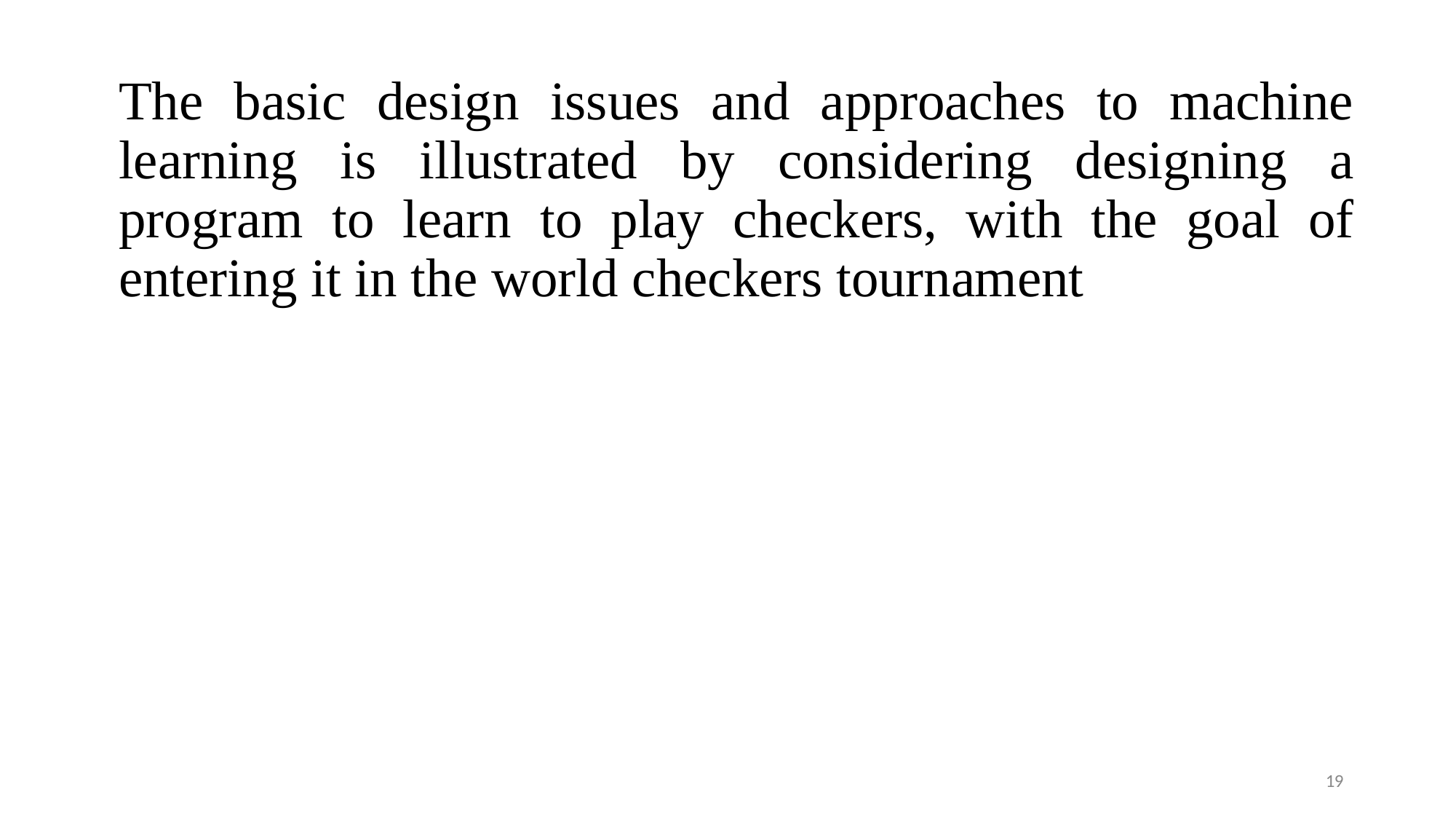

The  basic  design  issues  and  approaches  to  machine learning  is  illustrated  by  considering  designing  a program  to  learn  to  play  checkers,  with  the  goal  of entering it in the world checkers tournament
19